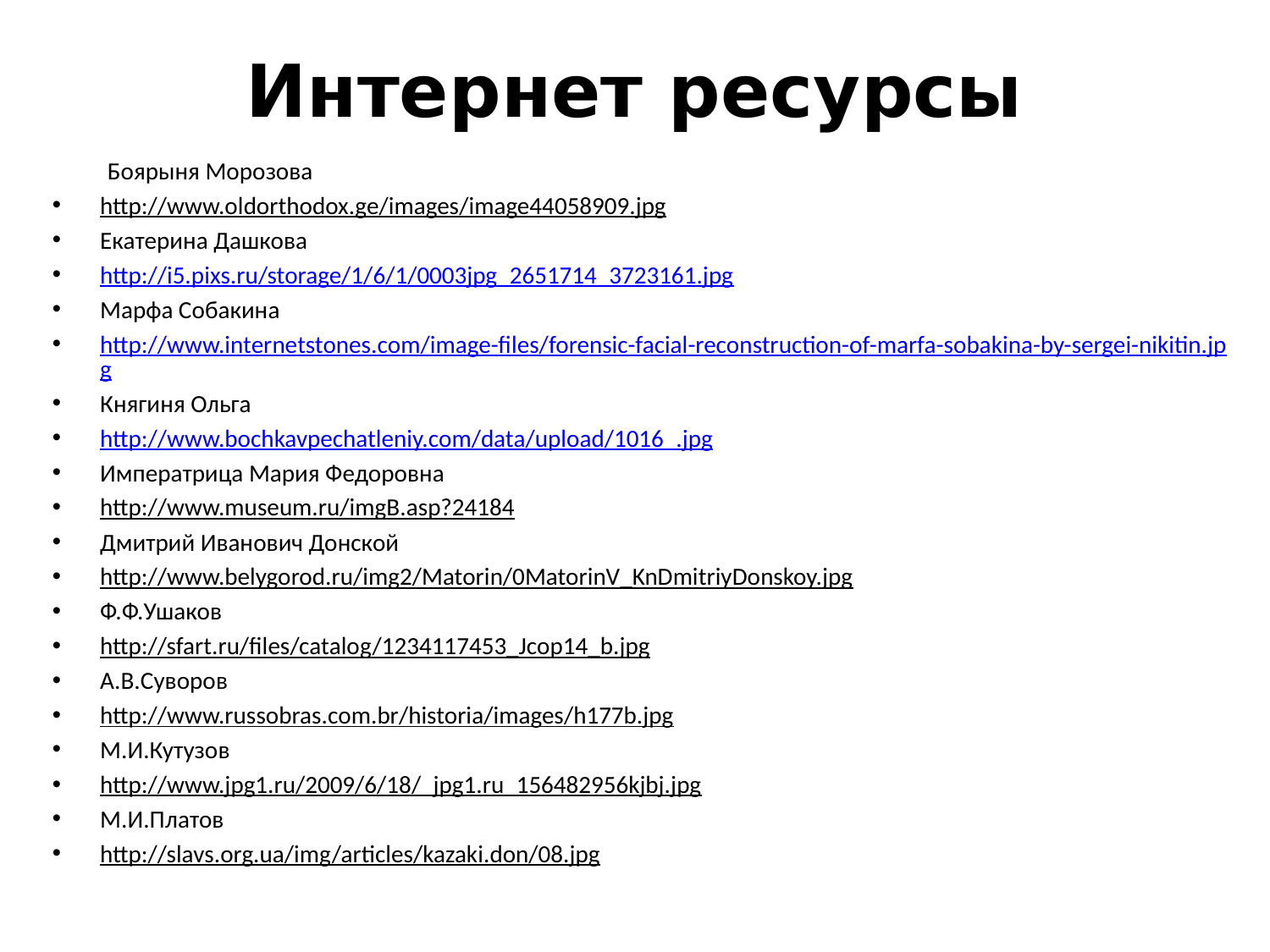

# Интернет ресурсы
          Боярыня Морозова
http://www.oldorthodox.ge/images/image44058909.jpg
Екатерина Дашкова
http://i5.pixs.ru/storage/1/6/1/0003jpg_2651714_3723161.jpg
Марфа Собакина
http://www.internetstones.com/image-files/forensic-facial-reconstruction-of-marfa-sobakina-by-sergei-nikitin.jpg
Княгиня Ольга
http://www.bochkavpechatleniy.com/data/upload/1016_.jpg
Императрица Мария Федоровна
http://www.museum.ru/imgB.asp?24184
Дмитрий Иванович Донской
http://www.belygorod.ru/img2/Matorin/0MatorinV_KnDmitriyDonskoy.jpg
Ф.Ф.Ушаков
http://sfart.ru/files/catalog/1234117453_Jcop14_b.jpg
А.В.Суворов
http://www.russobras.com.br/historia/images/h177b.jpg
М.И.Кутузов
http://www.jpg1.ru/2009/6/18/_jpg1.ru_156482956kjbj.jpg
М.И.Платов
http://slavs.org.ua/img/articles/kazaki.don/08.jpg